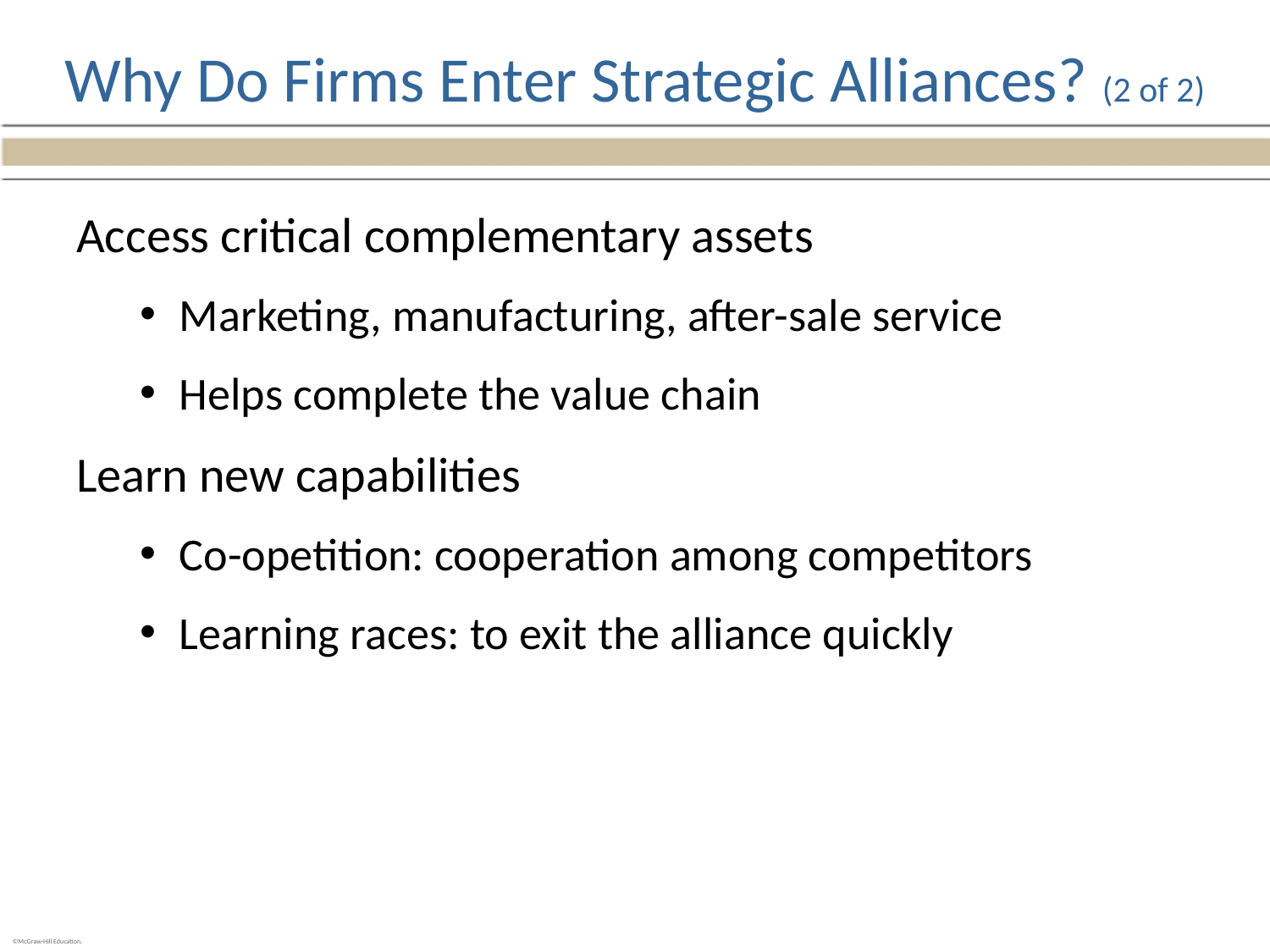

# Why Do Firms Enter Strategic Alliances? (2 of 2)
Access critical complementary assets
Marketing, manufacturing, after-sale service
Helps complete the value chain
Learn new capabilities
Co-opetition: cooperation among competitors
Learning races: to exit the alliance quickly